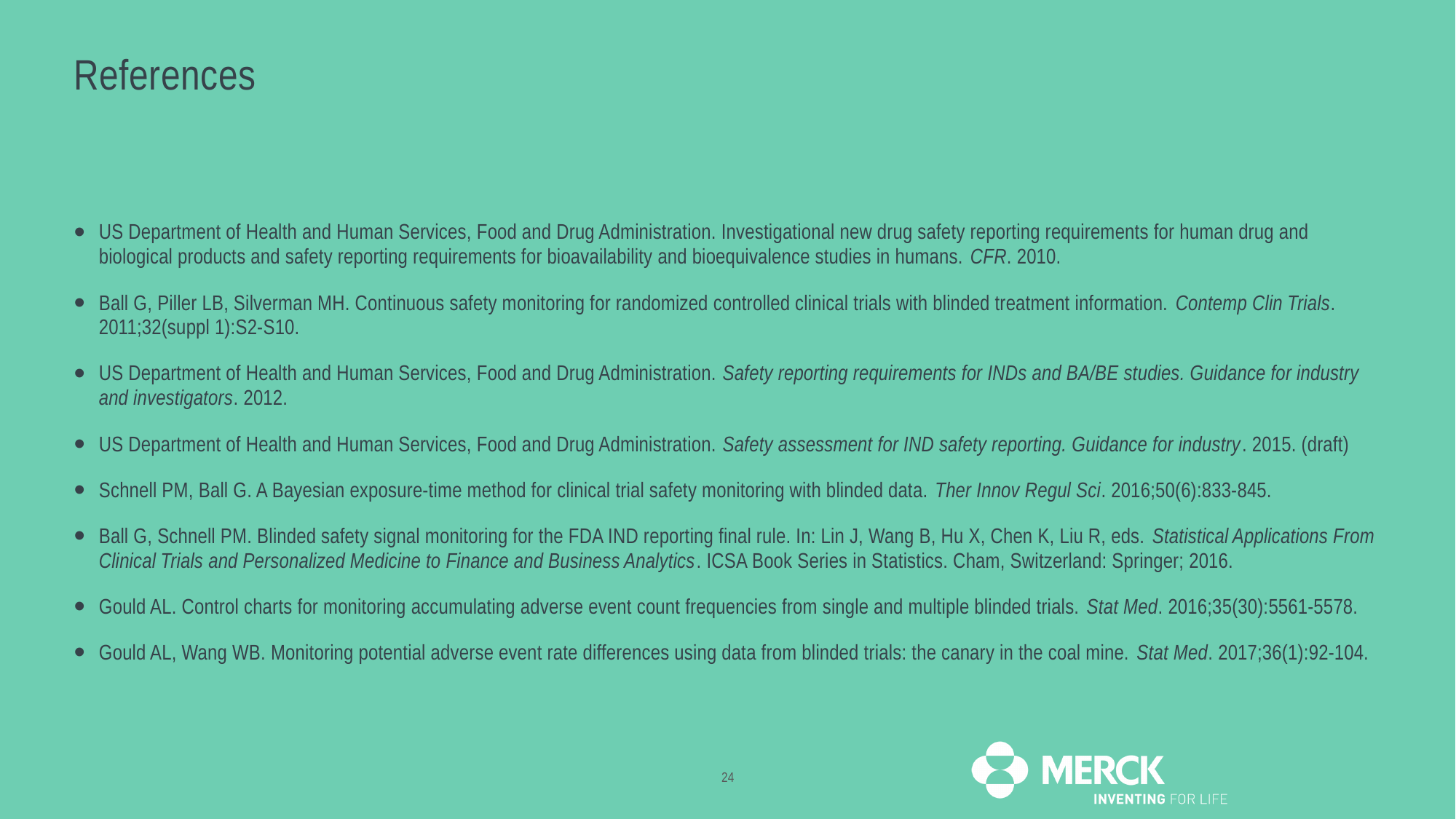

# References
US Department of Health and Human Services, Food and Drug Administration. Investigational new drug safety reporting requirements for human drug and biological products and safety reporting requirements for bioavailability and bioequivalence studies in humans. CFR. 2010.
Ball G, Piller LB, Silverman MH. Continuous safety monitoring for randomized controlled clinical trials with blinded treatment information. Contemp Clin Trials. 2011;32(suppl 1):S2-S10.
US Department of Health and Human Services, Food and Drug Administration. Safety reporting requirements for INDs and BA/BE studies. Guidance for industry and investigators. 2012.
US Department of Health and Human Services, Food and Drug Administration. Safety assessment for IND safety reporting. Guidance for industry. 2015. (draft)
Schnell PM, Ball G. A Bayesian exposure-time method for clinical trial safety monitoring with blinded data. Ther Innov Regul Sci. 2016;50(6):833-845.
Ball G, Schnell PM. Blinded safety signal monitoring for the FDA IND reporting final rule. In: Lin J, Wang B, Hu X, Chen K, Liu R, eds. Statistical Applications From Clinical Trials and Personalized Medicine to Finance and Business Analytics. ICSA Book Series in Statistics. Cham, Switzerland: Springer; 2016.
Gould AL. Control charts for monitoring accumulating adverse event count frequencies from single and multiple blinded trials. Stat Med. 2016;35(30):5561-5578.
Gould AL, Wang WB. Monitoring potential adverse event rate differences using data from blinded trials: the canary in the coal mine. Stat Med. 2017;36(1):92-104.
24